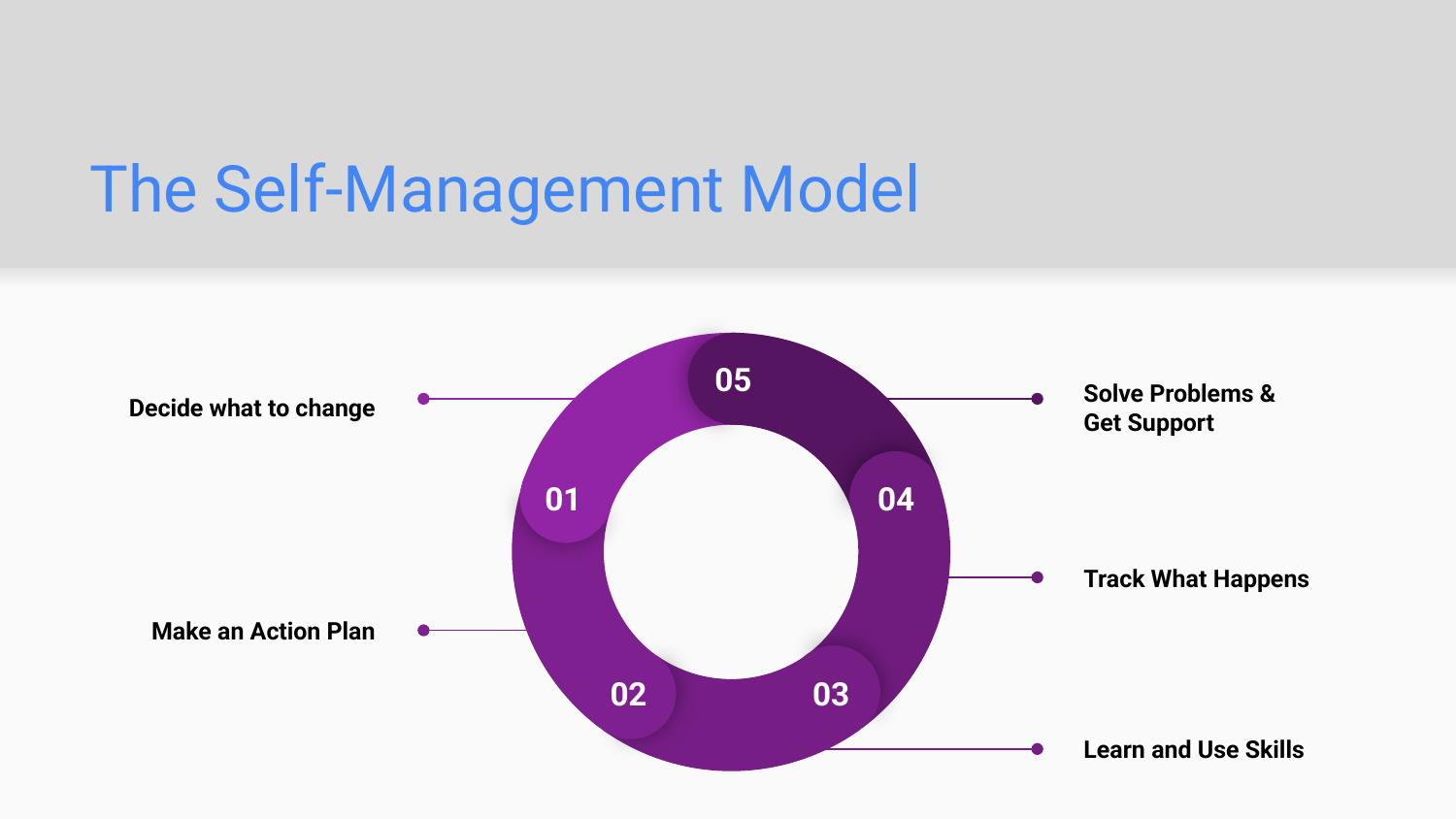

# The Self-Management Model

05

01
04

02
03

Decide what to change
Solve Problems &
Get Support
Track What Happens
Make an Action Plan
Learn and Use Skills